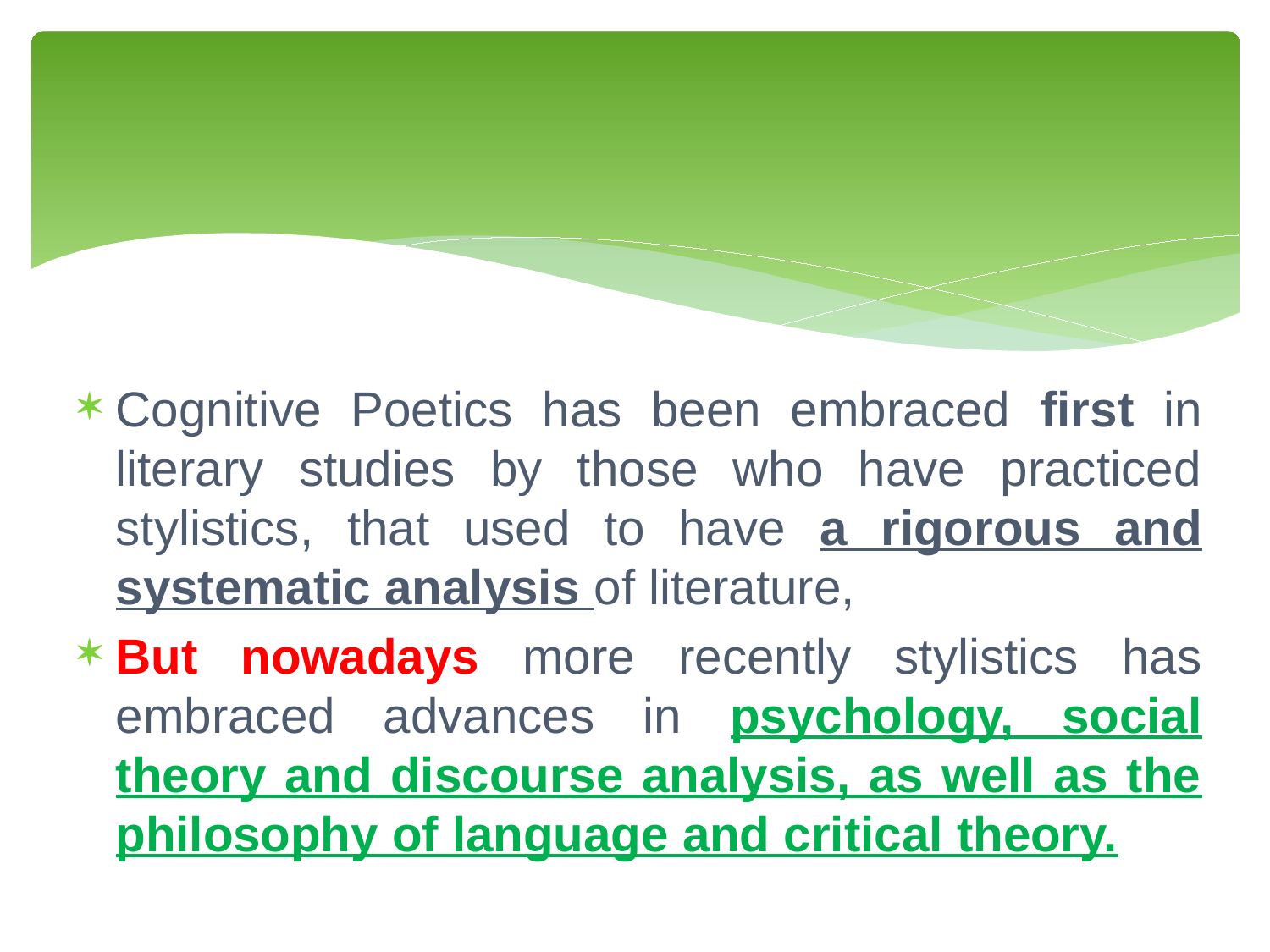

Cognitive Poetics has been embraced first in literary studies by those who have practiced stylistics, that used to have a rigorous and systematic analysis of literature,
But nowadays more recently stylistics has embraced advances in psychology, social theory and discourse analysis, as well as the philosophy of language and critical theory.